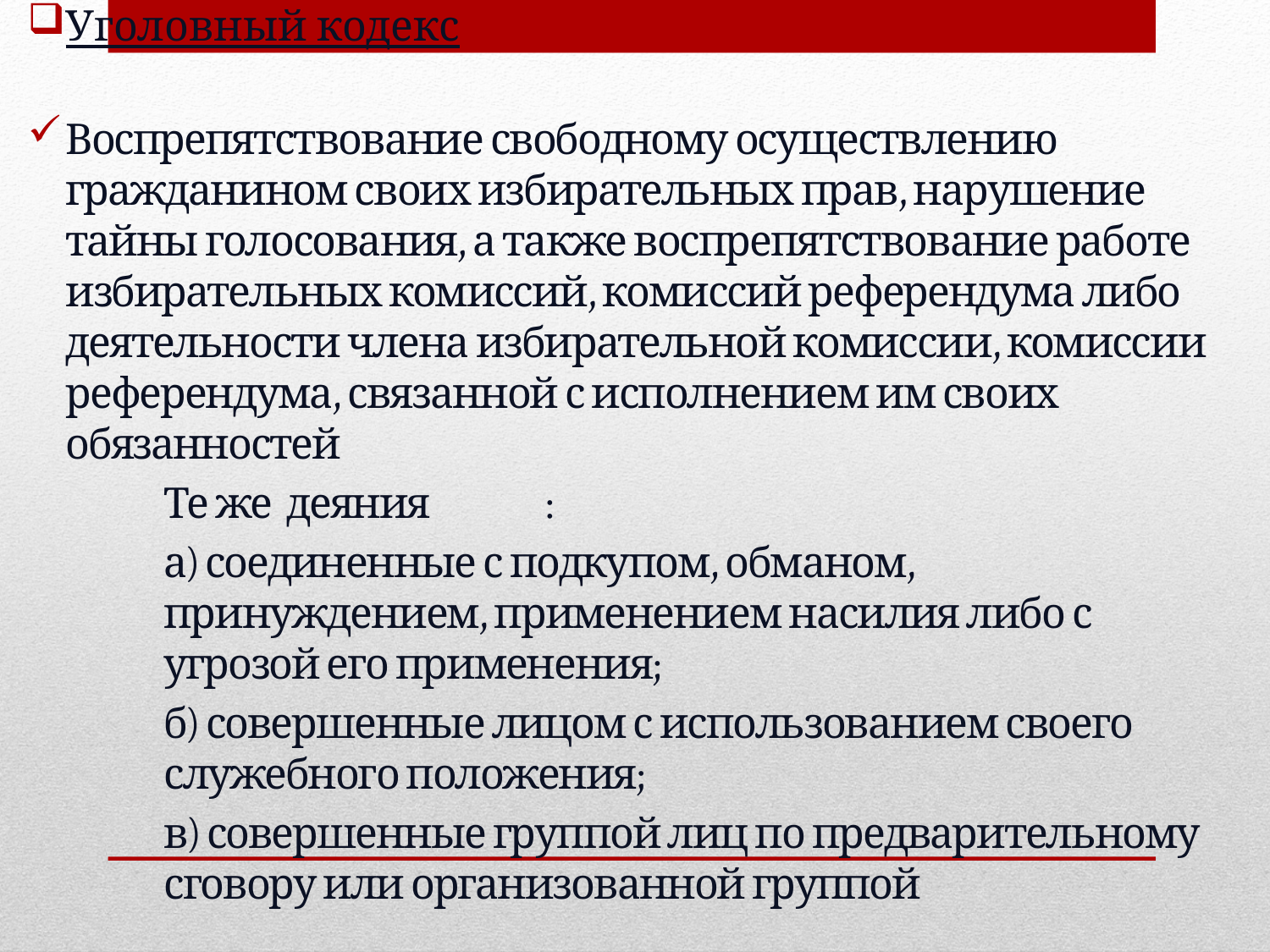

Уголовный кодекс

Воспрепятствование свободному осуществлению гражданином своих избирательных прав, нарушение тайны голосования, а также воспрепятствование работе избирательных комиссий, комиссий референдума либо деятельности члена избирательной комиссии, комиссии референдума, связанной с исполнением им своих обязанностей
	Те же  деяния	:
 	а) соединенные с подкупом, обманом, принуждением, применением насилия либо с угрозой его применения;
	б) совершенные лицом с использованием своего служебного положения;
	в) совершенные группой лиц по предварительному сговору или организованной группой